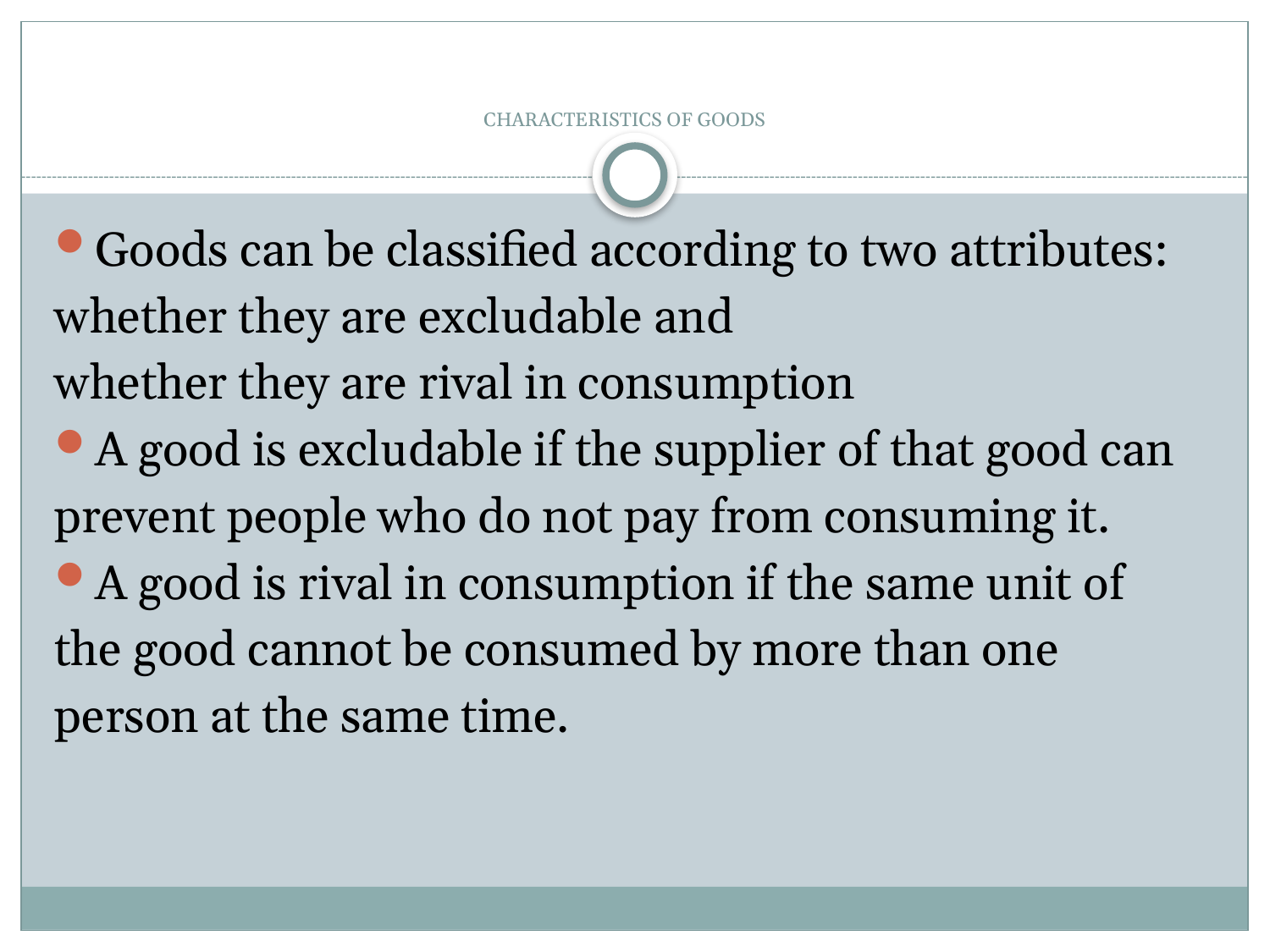

# CHARACTERISTICS OF GOODS
Goods can be classified according to two attributes:
whether they are excludable and
whether they are rival in consumption
A good is excludable if the supplier of that good can
prevent people who do not pay from consuming it.
A good is rival in consumption if the same unit of
the good cannot be consumed by more than one
person at the same time.